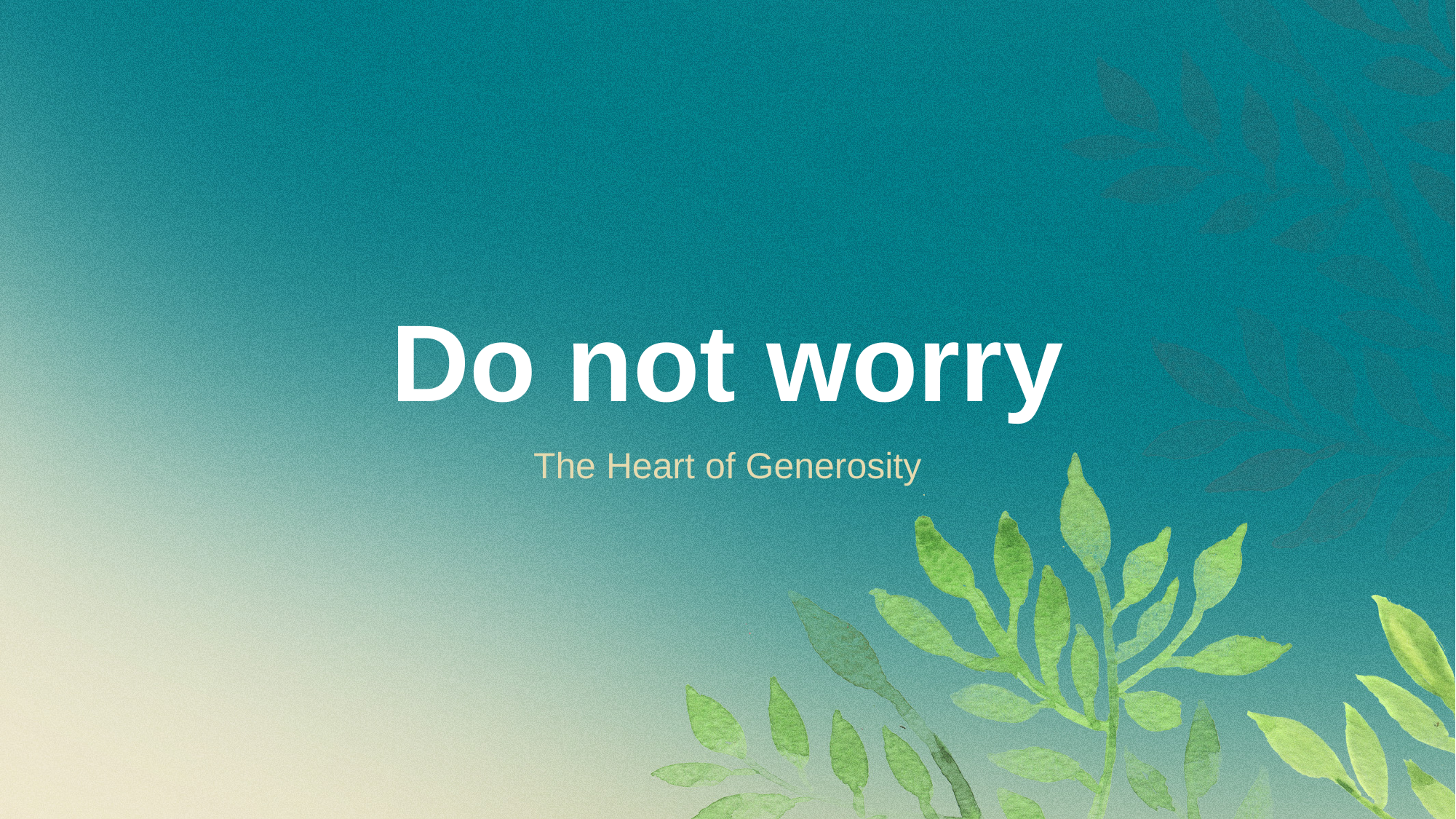

# Do not worry
The Heart of Generosity